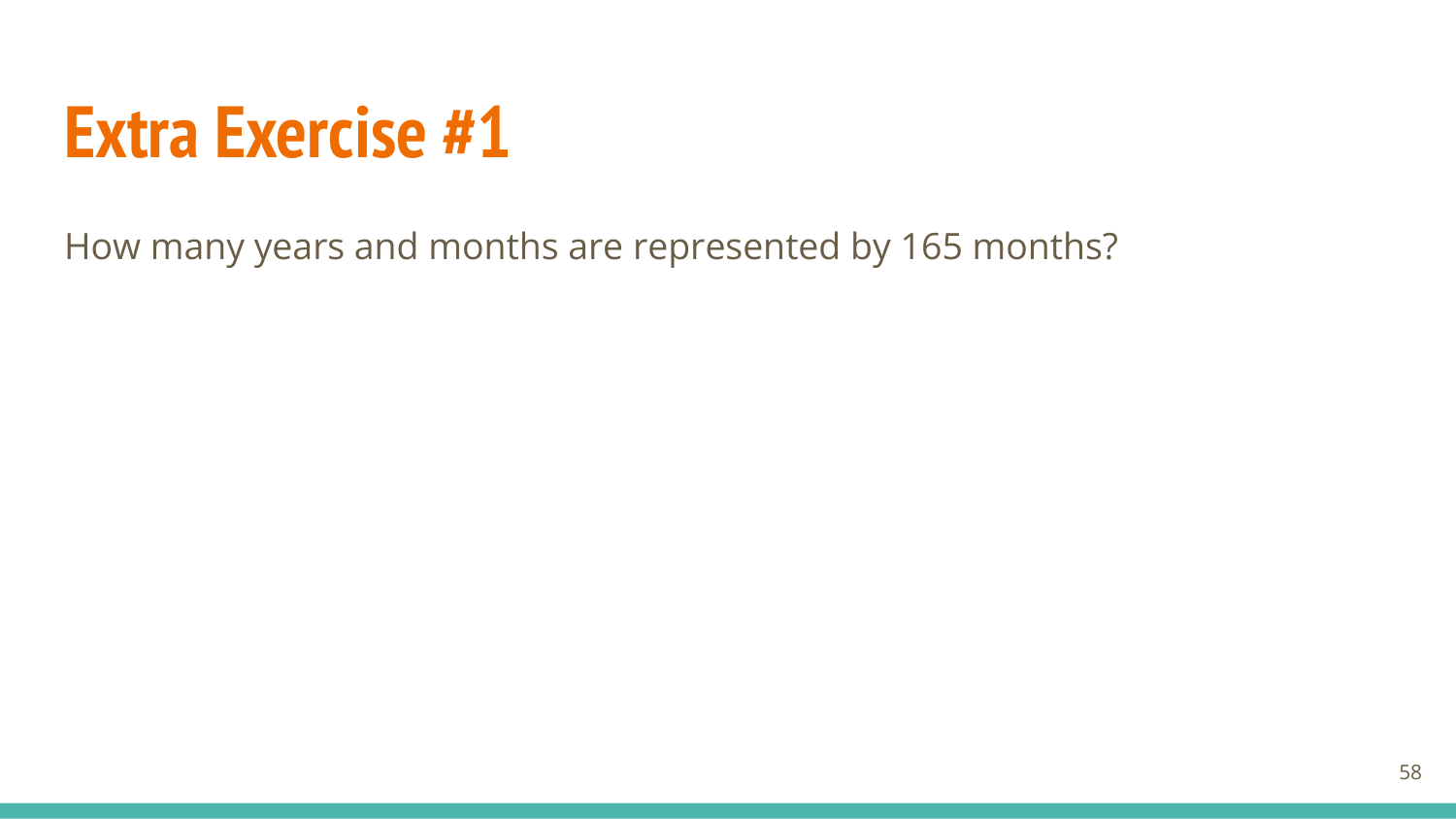

# Extra Exercise #1
How many years and months are represented by 165 months?
58